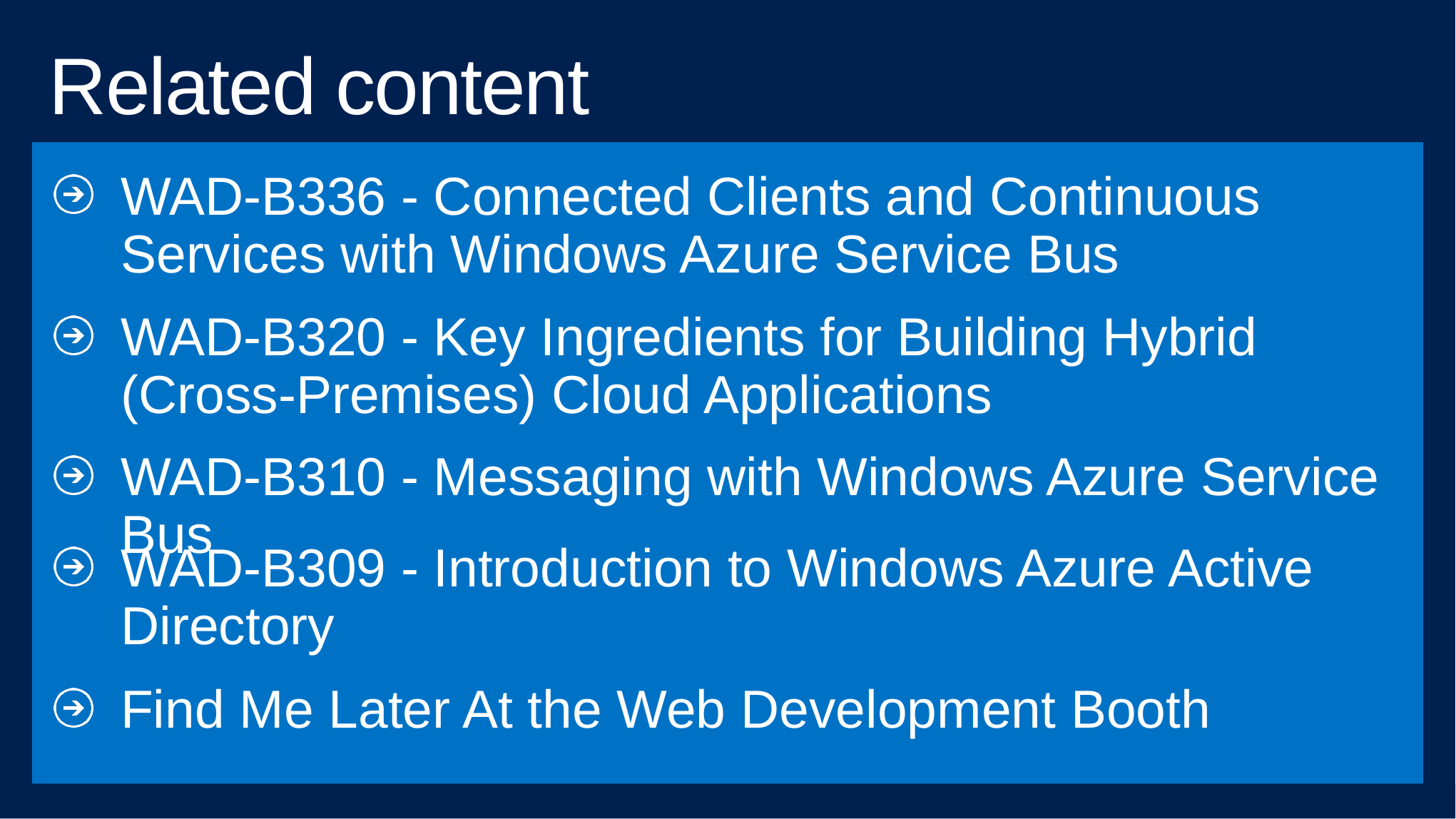

# Related content

WAD-B336 - Connected Clients and Continuous Services with Windows Azure Service Bus
WAD-B320 - Key Ingredients for Building Hybrid (Cross-Premises) Cloud Applications

WAD-B310 - Messaging with Windows Azure Service Bus
WAD-B309 - Introduction to Windows Azure Active Directory
Find Me Later At the Web Development Booth